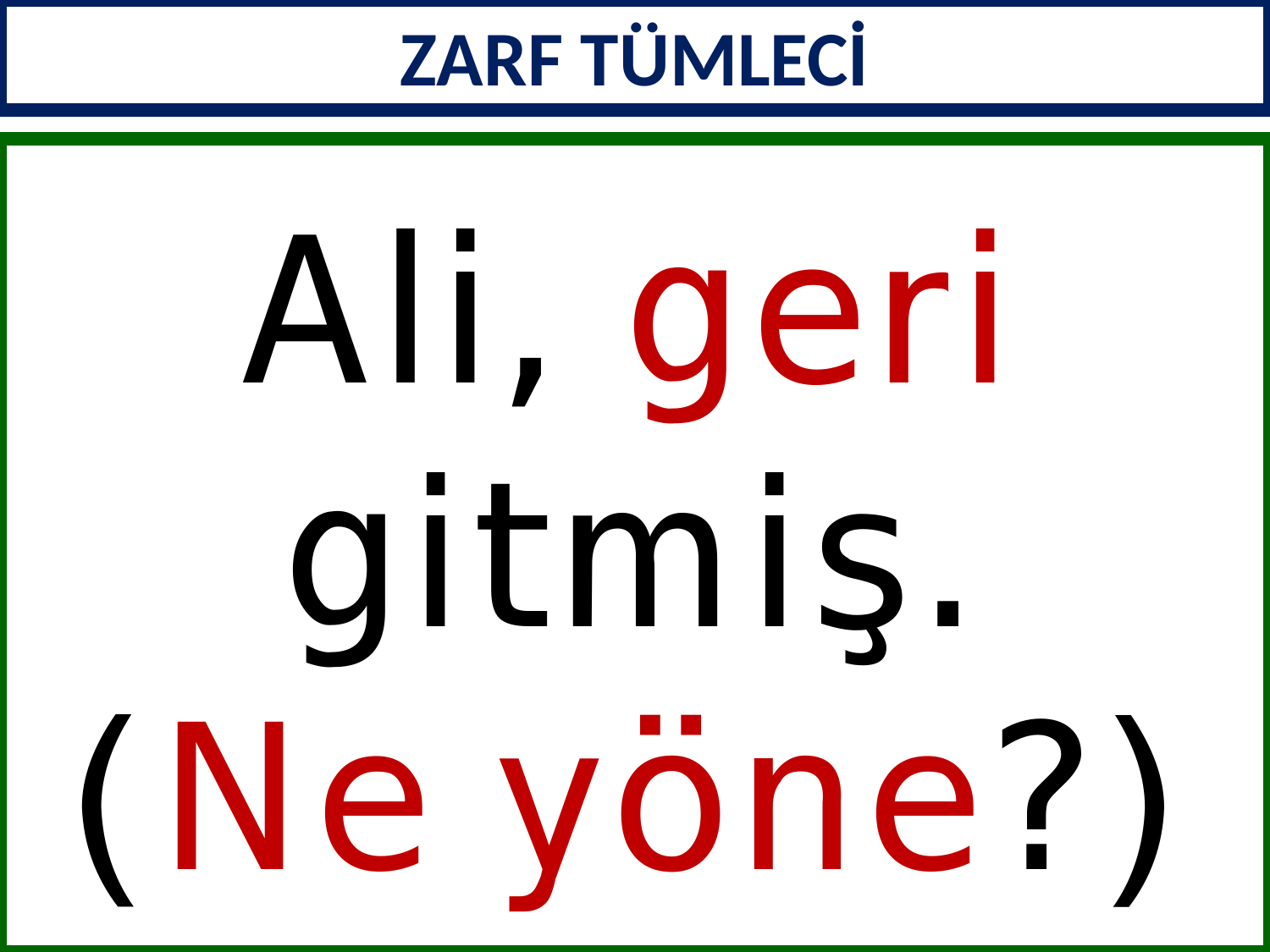

ZARF TÜMLECİ
Ali, geri gitmiş.
(Ne yöne?)